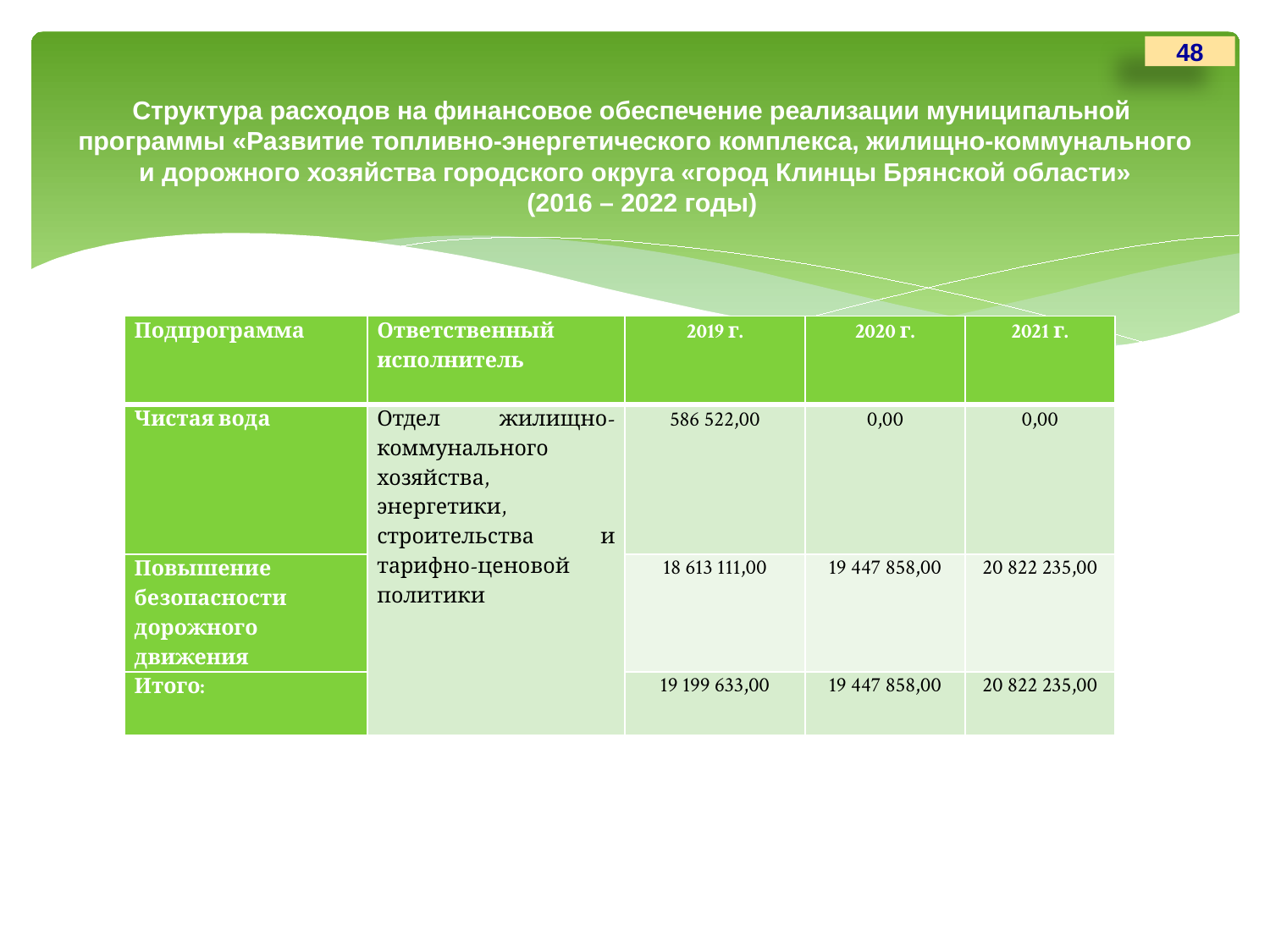

48
# Структура расходов на финансовое обеспечение реализации муниципальной  программы «Развитие топливно-энергетического комплекса, жилищно-коммунального и дорожного хозяйства городского округа «город Клинцы Брянской области» (2016 – 2022 годы)
| Подпрограмма | Ответственный исполнитель | 2019 г. | 2020 г. | 2021 г. |
| --- | --- | --- | --- | --- |
| Чистая вода | Отдел жилищно-коммунального хозяйства, энергетики, строительства и тарифно-ценовой политики | 586 522,00 | 0,00 | 0,00 |
| Повышение безопасности дорожного движения |  | 18 613 111,00 | 19 447 858,00 | 20 822 235,00 |
| Итого: |  | 19 199 633,00 | 19 447 858,00 | 20 822 235,00 |